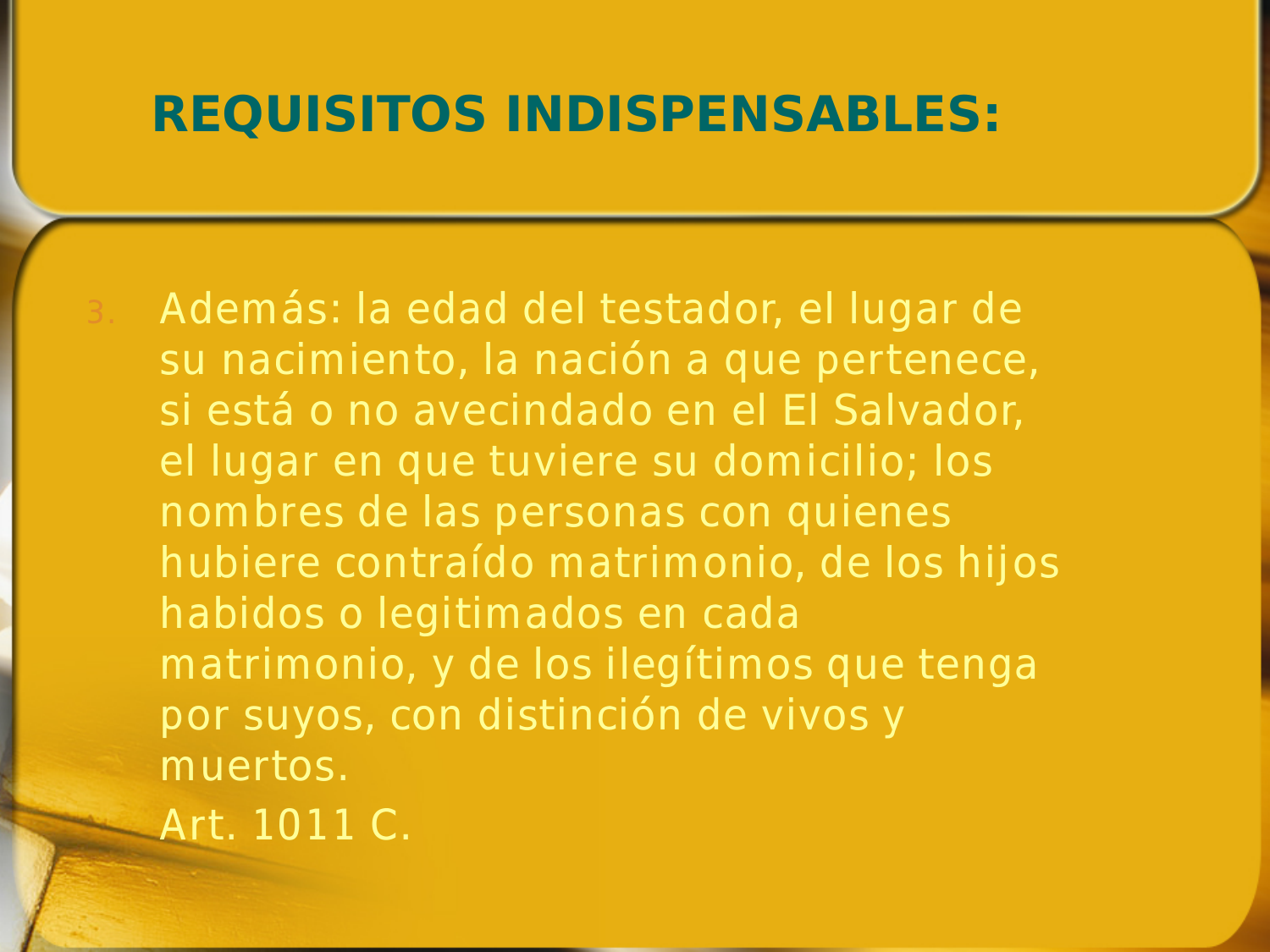

# REQUISITOS INDISPENSABLES:
Además: la edad del testador, el lugar de su nacimiento, la nación a que pertenece, si está o no avecindado en el El Salvador, el lugar en que tuviere su domicilio; los nombres de las personas con quienes hubiere contraído matrimonio, de los hijos habidos o legitimados en cada matrimonio, y de los ilegítimos que tenga por suyos, con distinción de vivos y muertos.
	Art. 1011 C.